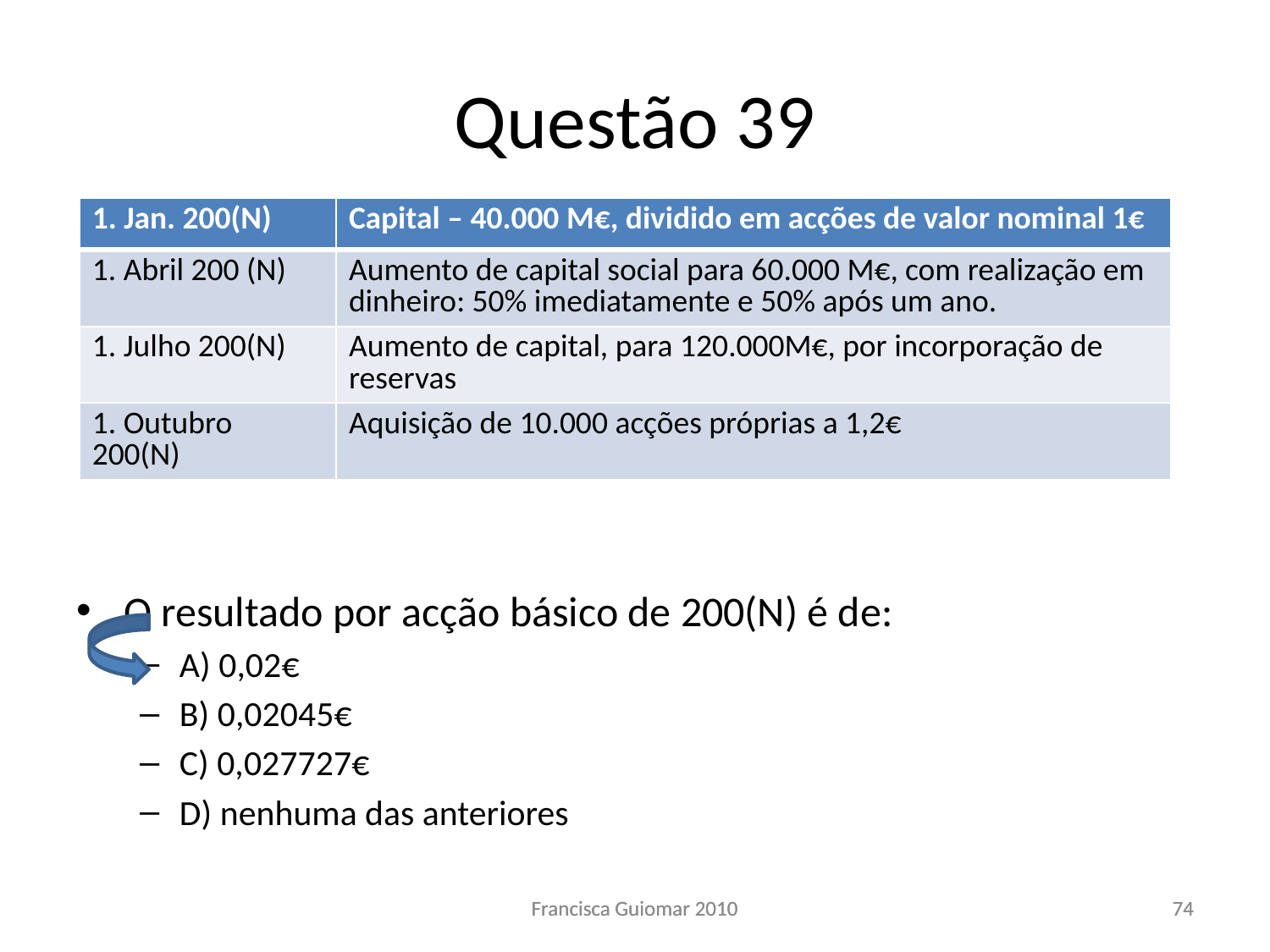

# Questão 39
| 1. Jan. 200(N) | Capital – 40.000 M€, dividido em acções de valor nominal 1€ |
| --- | --- |
| 1. Abril 200 (N) | Aumento de capital social para 60.000 M€, com realização em dinheiro: 50% imediatamente e 50% após um ano. |
| 1. Julho 200(N) | Aumento de capital, para 120.000M€, por incorporação de reservas |
| 1. Outubro 200(N) | Aquisição de 10.000 acções próprias a 1,2€ |

O resultado por acção básico de 200(N) é de:
A) 0,02€
B) 0,02045€
C) 0,027727€
D) nenhuma das anteriores

Francisca Guiomar 2010
Francisca Guiomar 2010
74
74